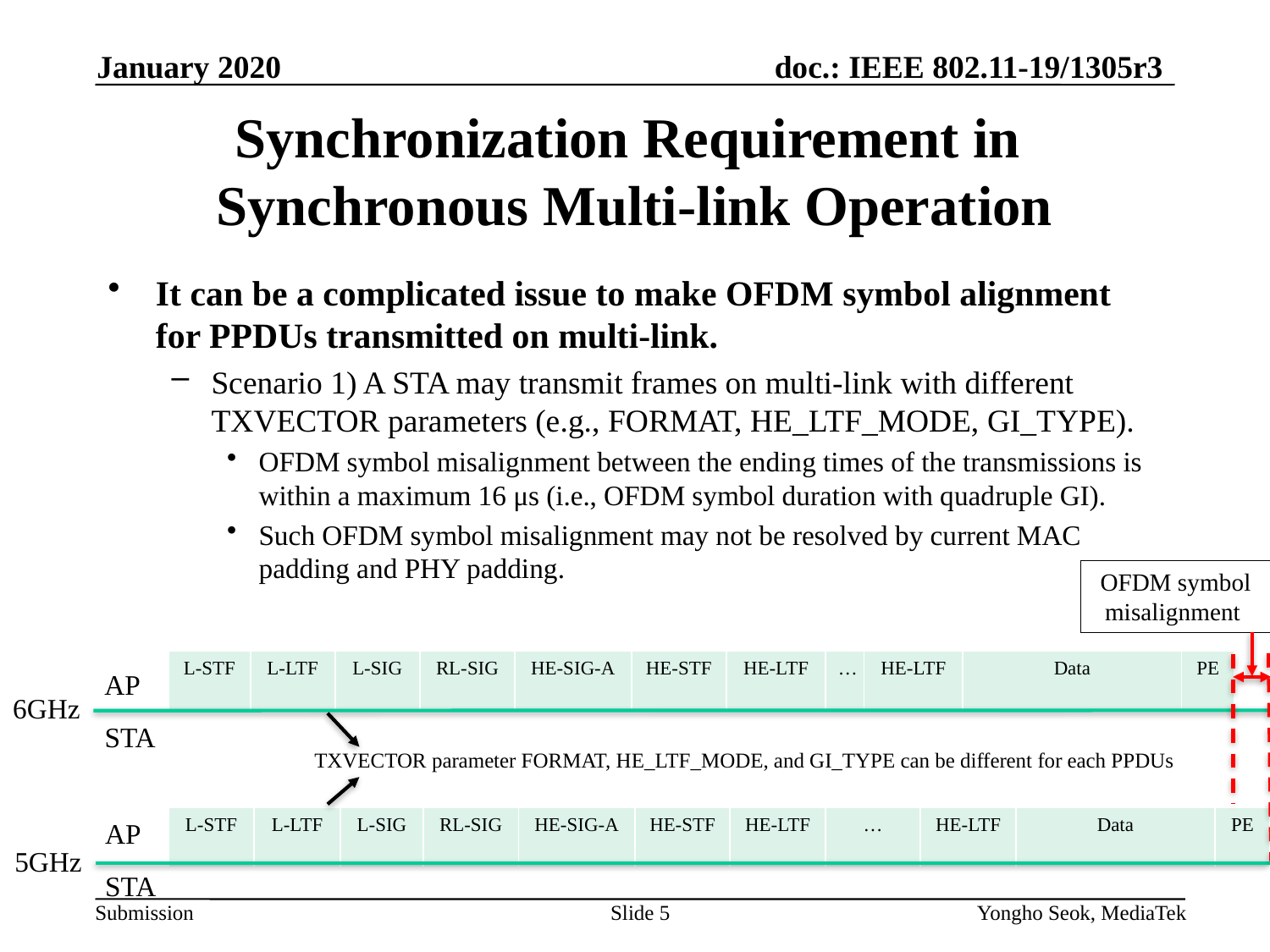

January 2020
# Synchronization Requirement in Synchronous Multi-link Operation
It can be a complicated issue to make OFDM symbol alignment for PPDUs transmitted on multi-link.
Scenario 1) A STA may transmit frames on multi-link with different TXVECTOR parameters (e.g., FORMAT, HE_LTF_MODE, GI_TYPE).
OFDM symbol misalignment between the ending times of the transmissions is within a maximum 16 μs (i.e., OFDM symbol duration with quadruple GI).
Such OFDM symbol misalignment may not be resolved by current MAC padding and PHY padding.

OFDM symbol misalignment
| L-STF | L-LTF | L-SIG | RL-SIG | HE-SIG-A | HE-STF | HE-LTF | … | HE-LTF | Data | PE |
| --- | --- | --- | --- | --- | --- | --- | --- | --- | --- | --- |
AP
6GHz
STA
TXVECTOR parameter FORMAT, HE_LTF_MODE, and GI_TYPE can be different for each PPDUs
| L-STF | L-LTF | L-SIG | RL-SIG | HE-SIG-A | HE-STF | HE-LTF | … | HE-LTF | Data | PE |
| --- | --- | --- | --- | --- | --- | --- | --- | --- | --- | --- |
AP
5GHz
STA
Slide 5
Yongho Seok, MediaTek